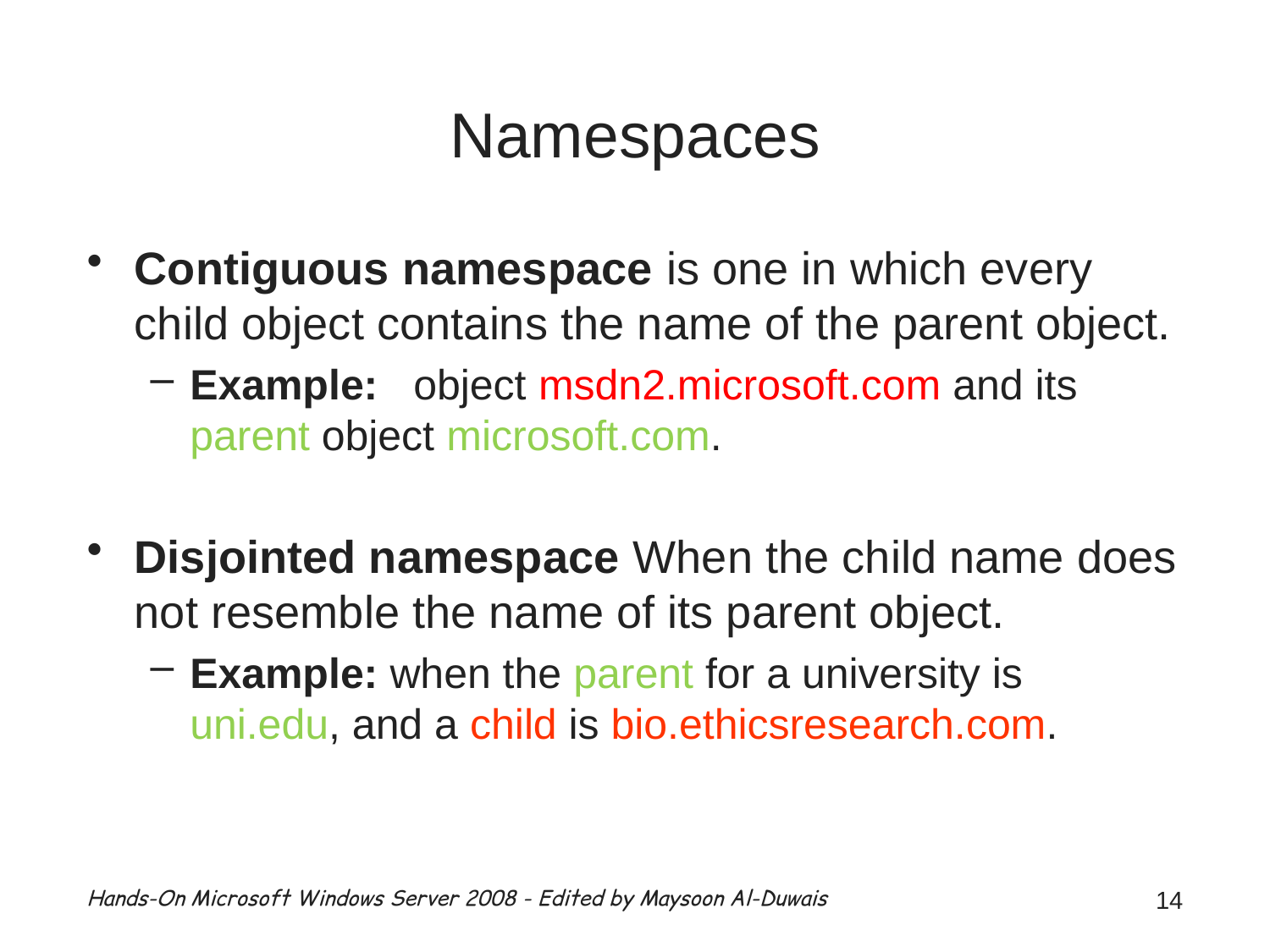

# Namespaces
Contiguous namespace is one in which every child object contains the name of the parent object.
Example:   object msdn2.microsoft.com and its parent object microsoft.com.

Disjointed namespace When the child name does not resemble the name of its parent object.
Example: when the parent for a university is uni.edu, and a child is bio.ethicsresearch.com.

Hands-On Microsoft Windows Server 2008 - Edited by Maysoon Al-Duwais
14